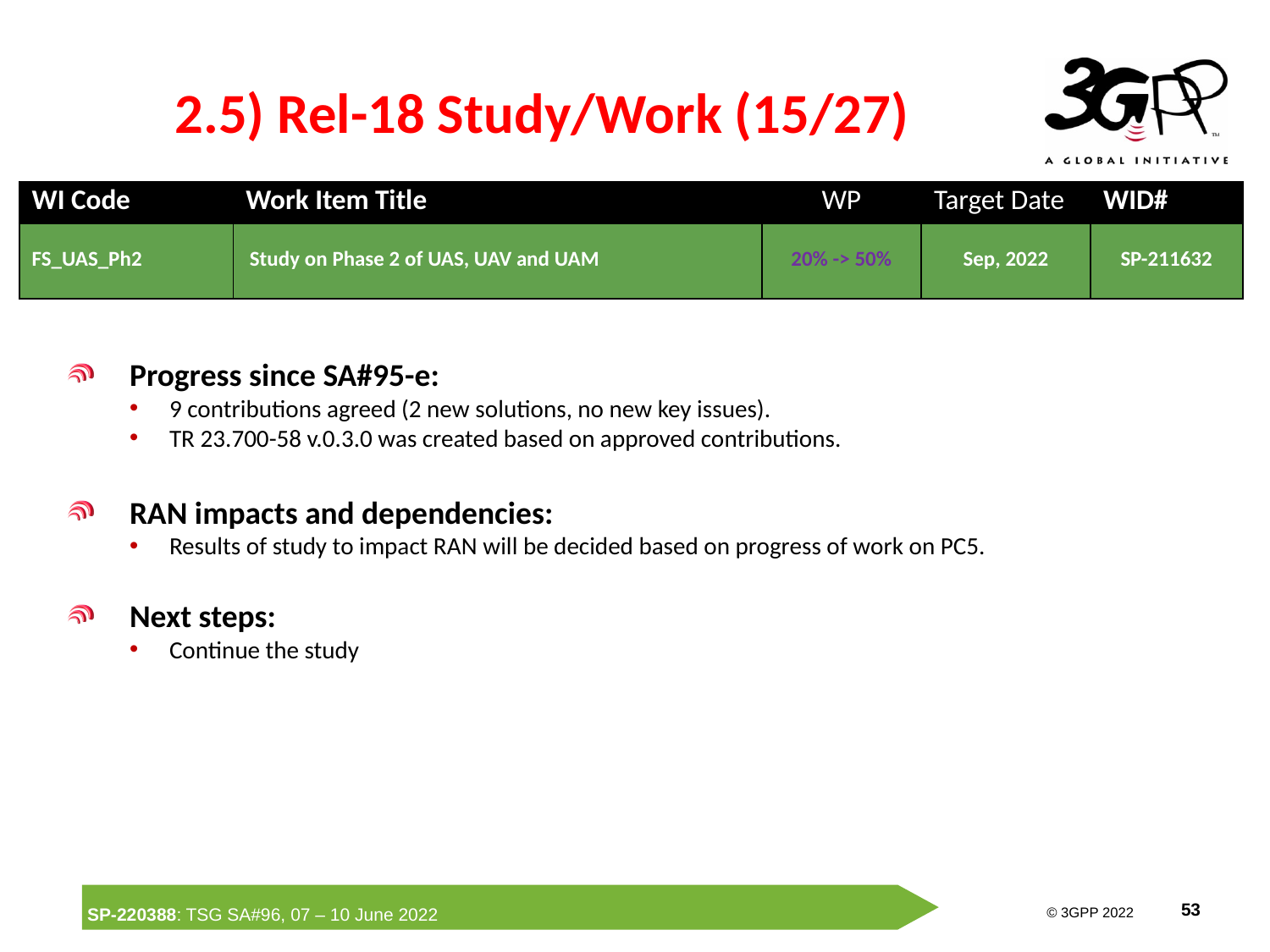

# 2.5) Rel-18 Study/Work (15/27)
| WI Code | Work Item Title | WP | Target Date | WID# |
| --- | --- | --- | --- | --- |
| FS\_UAS\_Ph2 | Study on Phase 2 of UAS, UAV and UAM | 20% -> 50% | Sep, 2022 | SP-211632 |
Progress since SA#95-e:
9 contributions agreed (2 new solutions, no new key issues).
TR 23.700-58 v.0.3.0 was created based on approved contributions.

RAN impacts and dependencies:
Results of study to impact RAN will be decided based on progress of work on PC5.

Next steps:
Continue the study